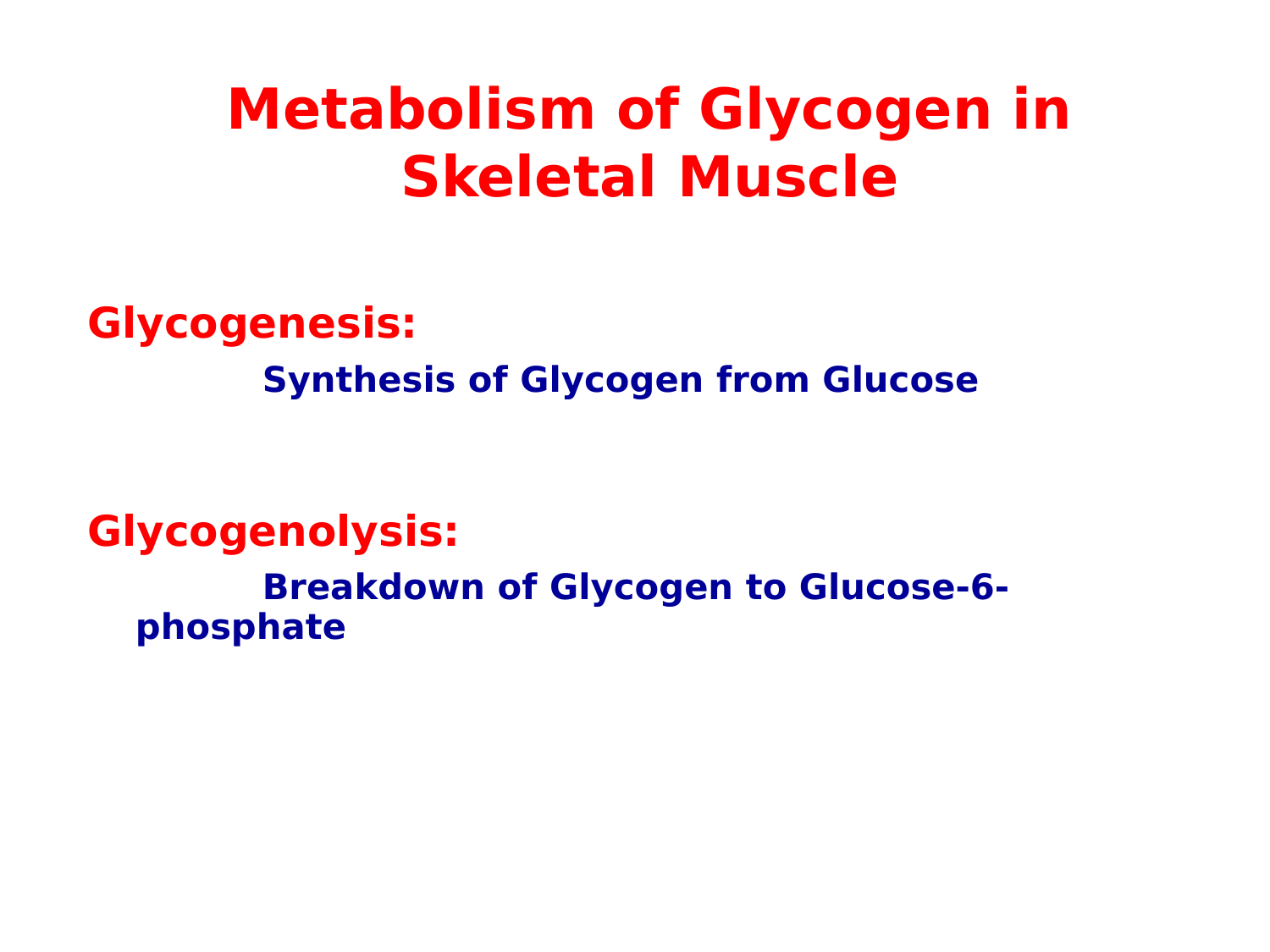

Metabolism of Glycogen in Skeletal Muscle

Glycogenesis:
		Synthesis of Glycogen from Glucose

Glycogenolysis:
		Breakdown of Glycogen to Glucose-6-phosphate